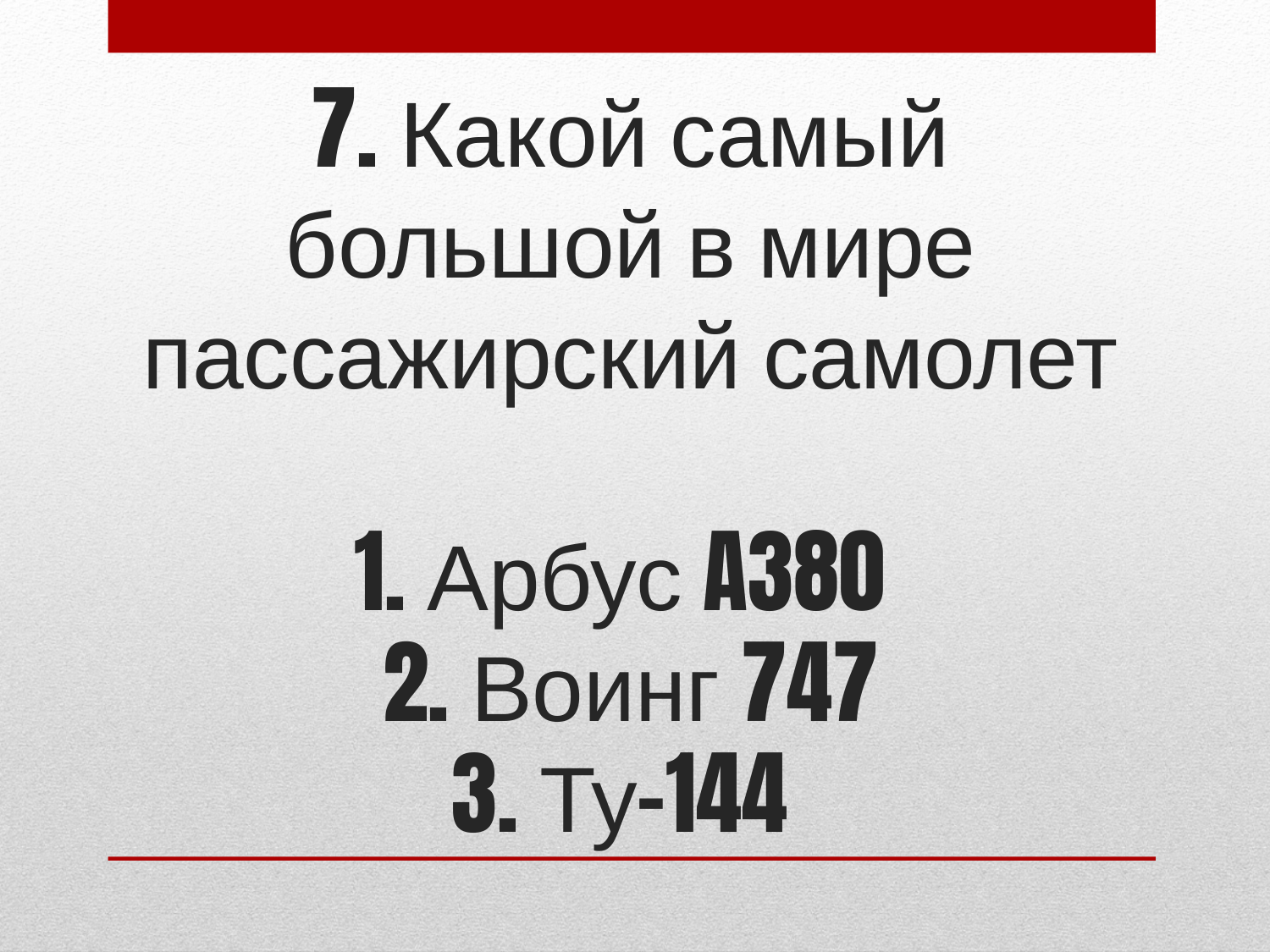

# 7. Какой самый большой в мире пассажирский самолет 1. Арбус A380 2. Воинг 747 3. Ту-144